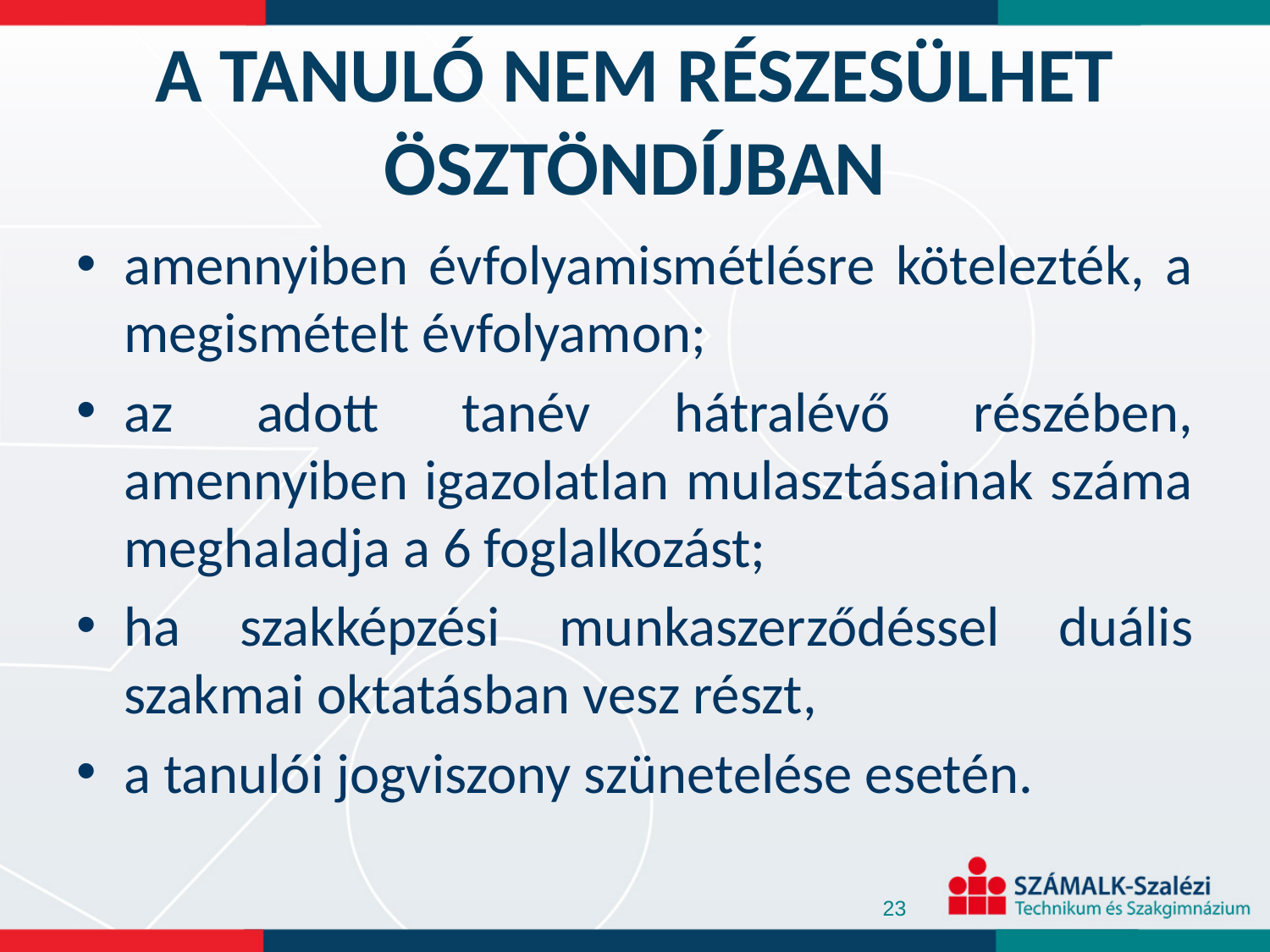

# A tanuló nem részesülhet ösztöndíjban
amennyiben évfolyamismétlésre kötelezték, a megismételt évfolyamon;
az adott tanév hátralévő részében, amennyiben igazolatlan mulasztásainak száma meghaladja a 6 foglalkozást;
ha szakképzési munkaszerződéssel duális szakmai oktatásban vesz részt,
a tanulói jogviszony szünetelése esetén.

23